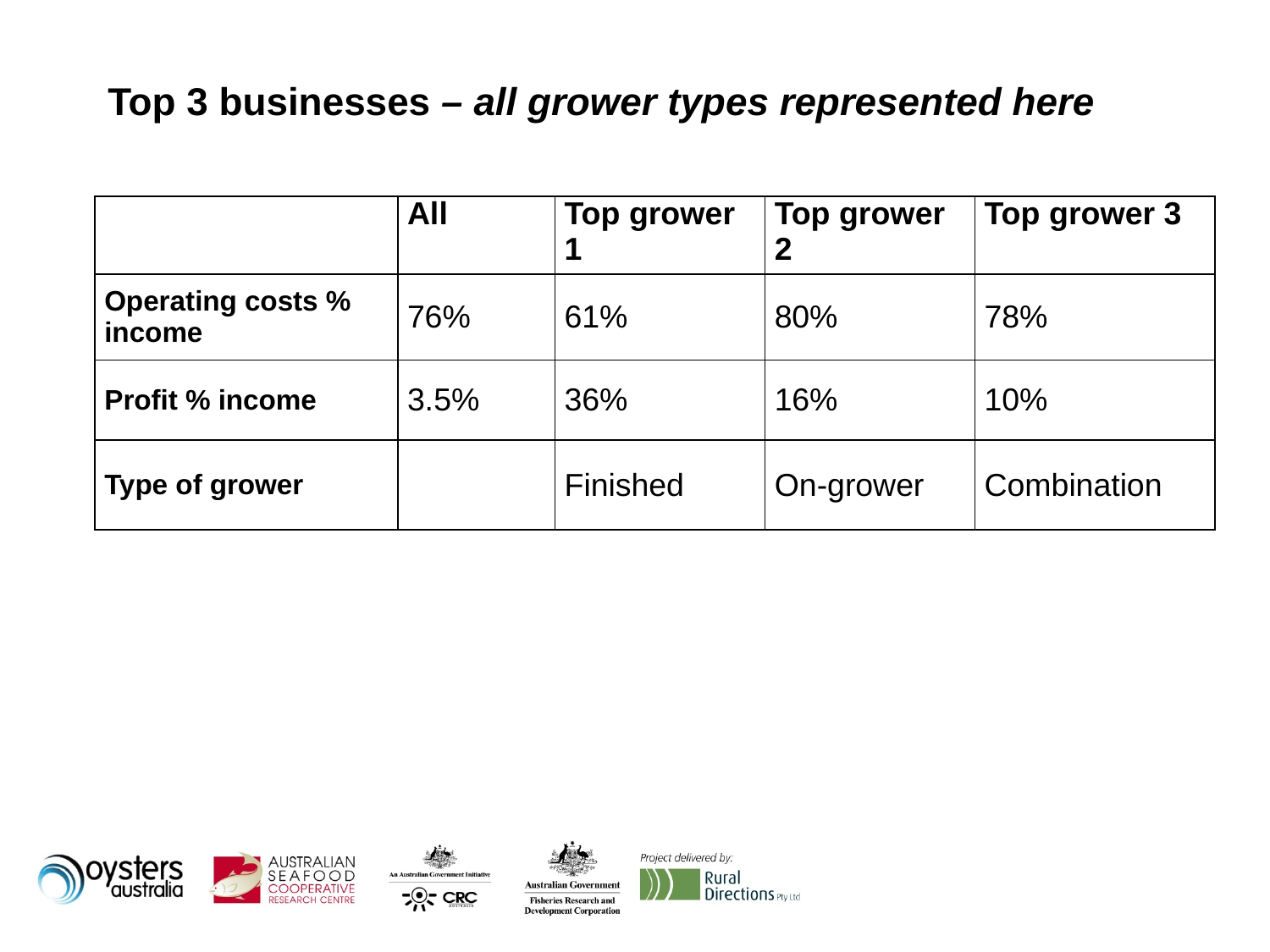

# Top 3 businesses – all grower types represented here
|  | All | Top grower 1 | Top grower 2 | Top grower 3 |
| --- | --- | --- | --- | --- |
| Operating costs % income | 76% | 61% | 80% | 78% |
| Profit % income | 3.5% | 36% | 16% | 10% |
| Type of grower |  | Finished | On-grower | Combination |